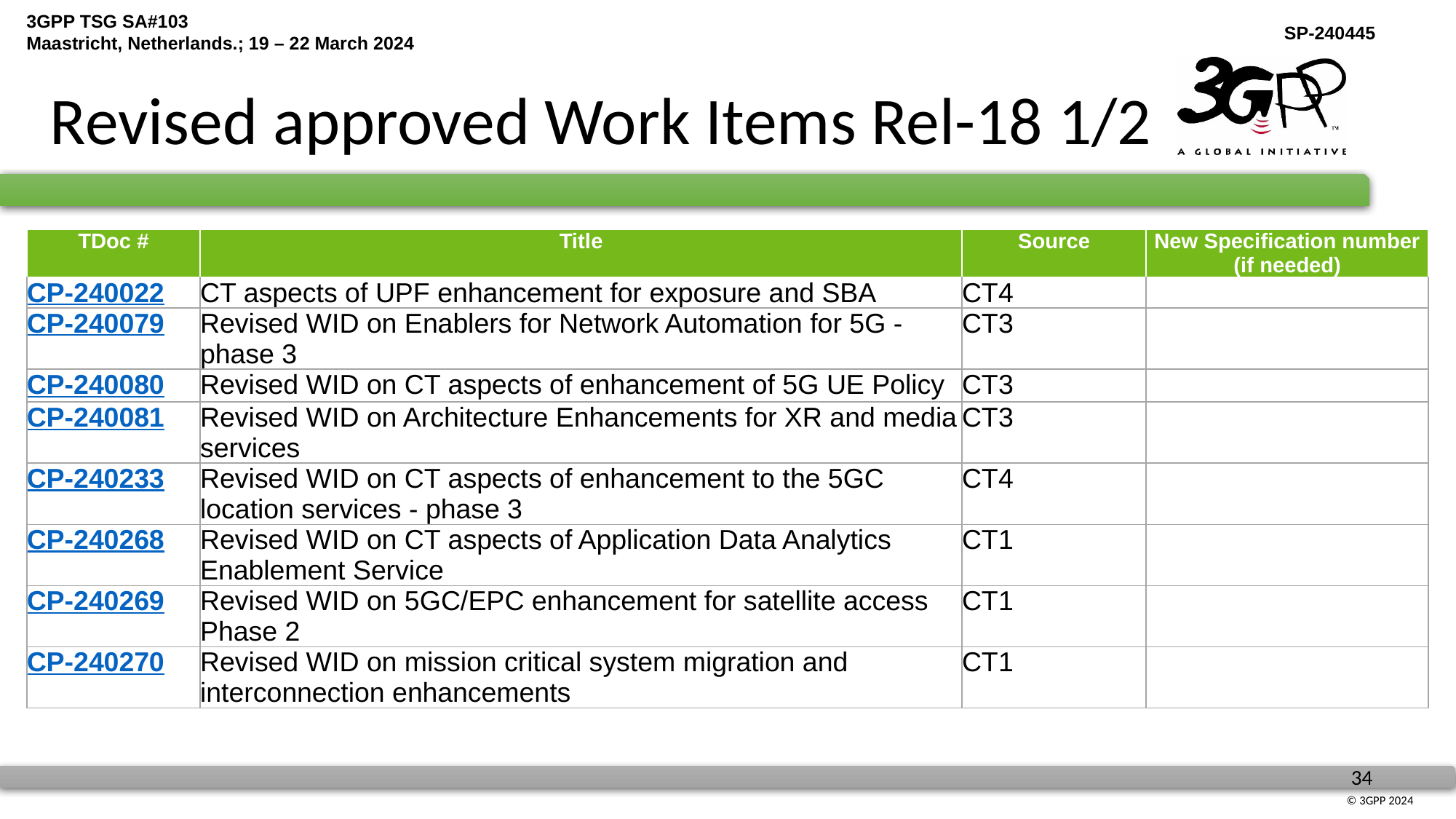

# Revised approved Work Items Rel-18 1/2
| TDoc # | Title | Source | New Specification number (if needed) |
| --- | --- | --- | --- |
| CP-240022 | CT aspects of UPF enhancement for exposure and SBA | CT4 |  |
| CP-240079 | Revised WID on Enablers for Network Automation for 5G - phase 3 | CT3 |  |
| CP-240080 | Revised WID on CT aspects of enhancement of 5G UE Policy | CT3 |  |
| CP-240081 | Revised WID on Architecture Enhancements for XR and media services | CT3 |  |
| CP-240233 | Revised WID on CT aspects of enhancement to the 5GC location services - phase 3 | CT4 |  |
| CP-240268 | Revised WID on CT aspects of Application Data Analytics Enablement Service | CT1 |  |
| CP-240269 | Revised WID on 5GC/EPC enhancement for satellite access Phase 2 | CT1 |  |
| CP-240270 | Revised WID on mission critical system migration and interconnection enhancements | CT1 |  |